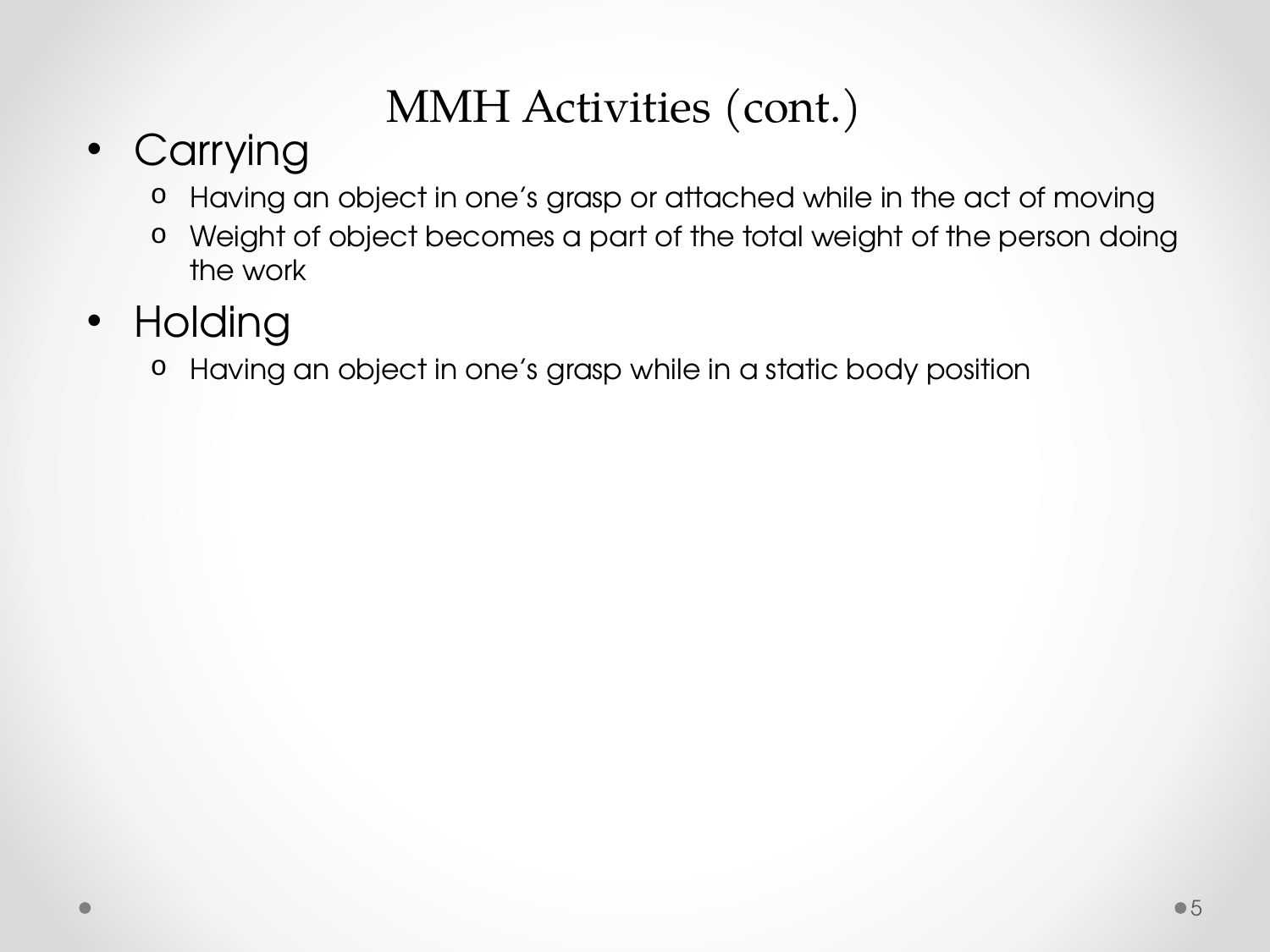

# MMH Activities (cont.)

Carrying
Having an object in one’s grasp or attached while in the act of moving
Weight of object becomes a part of the total weight of the person doing the work
Holding
Having an object in one’s grasp while in a static body position
5